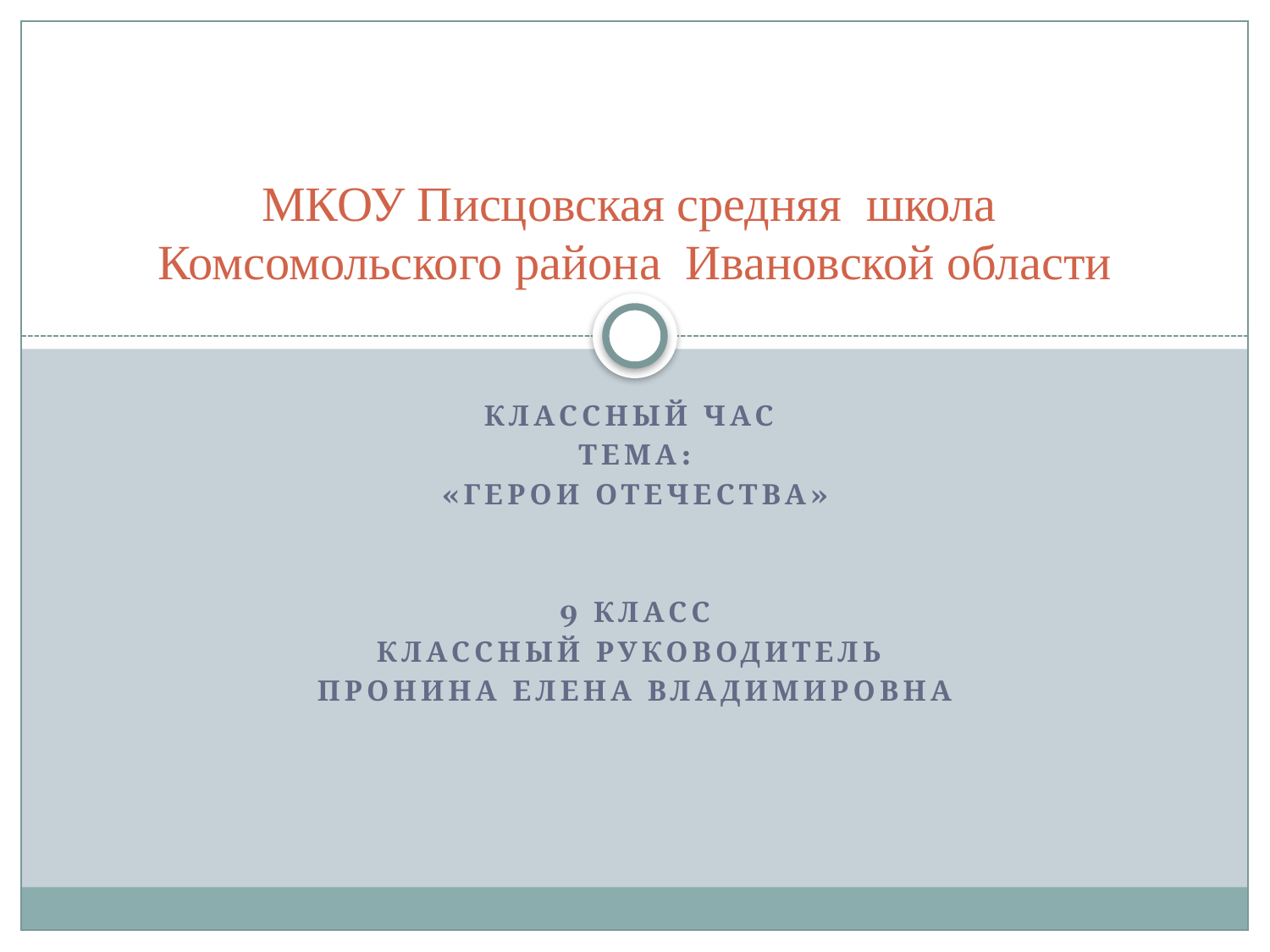

# МКОУ Писцовская средняя  школа Комсомольского района  Ивановской области
Классный час
Тема:
«Герои Отечества»

9 класс
Классный Руководитель
Пронина Елена Владимировна